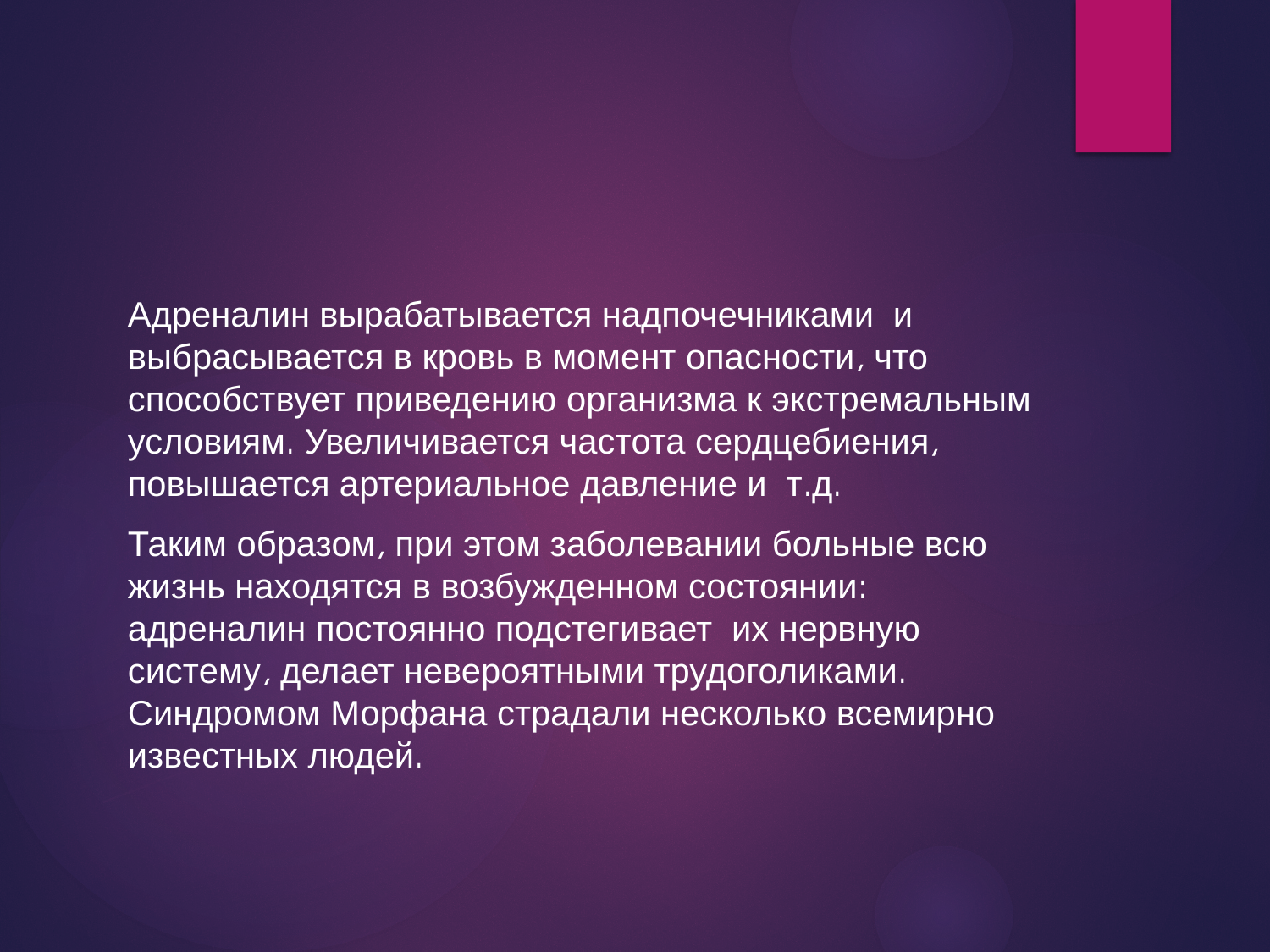

Адреналин вырабатывается надпочечниками  и выбрасывается в кровь в момент опасности, что способствует приведению организма к экстремальным условиям. Увеличивается частота сердцебиения, повышается артериальное давление и  т.д.
Таким образом, при этом заболевании больные всю жизнь находятся в возбужденном состоянии: адреналин постоянно подстегивает  их нервную  систему, делает невероятными трудоголиками. Синдромом Морфана страдали несколько всемирно известных людей.